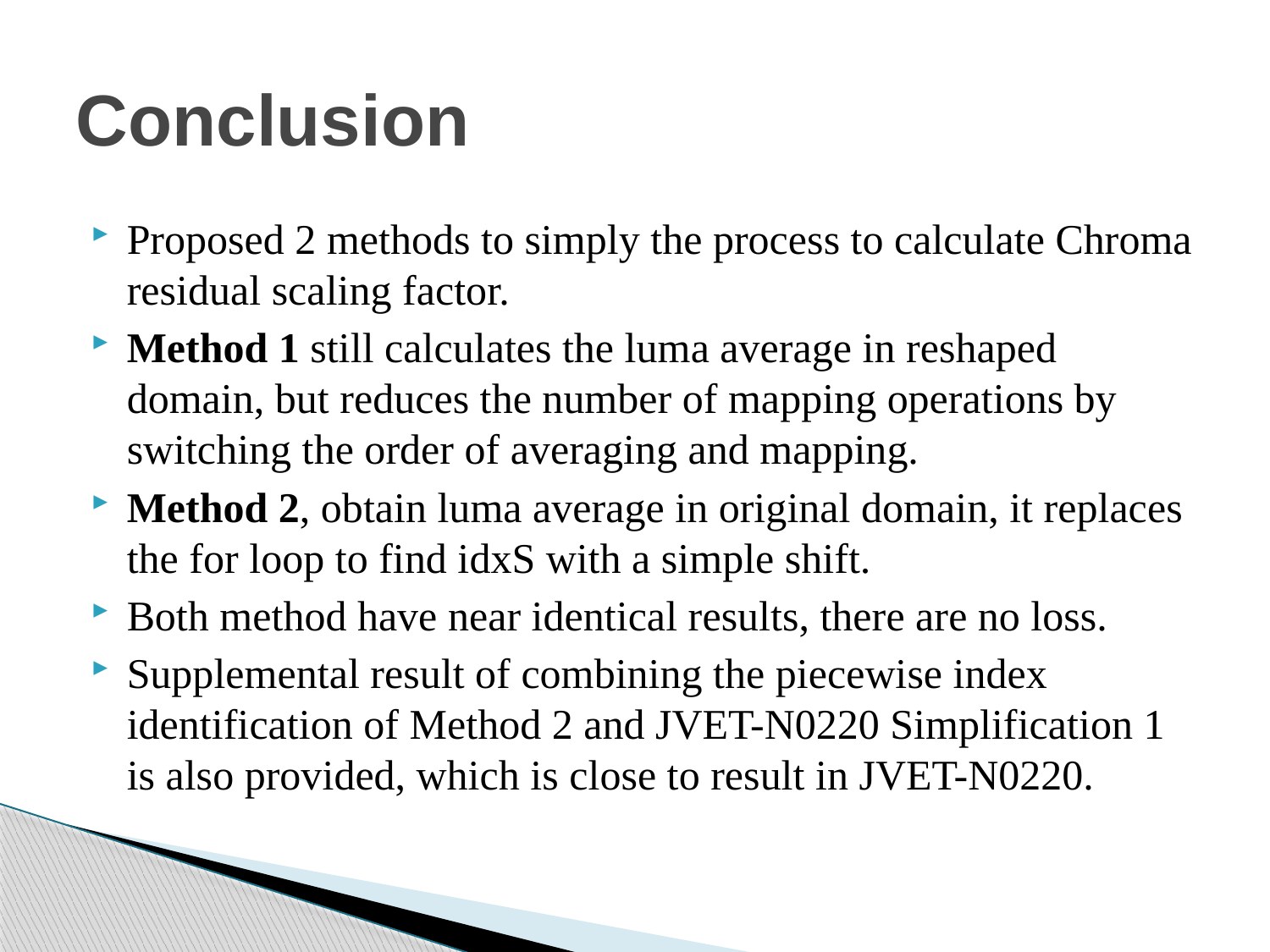

# Conclusion
Proposed 2 methods to simply the process to calculate Chroma residual scaling factor.
Method 1 still calculates the luma average in reshaped domain, but reduces the number of mapping operations by switching the order of averaging and mapping.
Method 2, obtain luma average in original domain, it replaces the for loop to find idxS with a simple shift.
Both method have near identical results, there are no loss.
Supplemental result of combining the piecewise index identification of Method 2 and JVET-N0220 Simplification 1 is also provided, which is close to result in JVET-N0220.